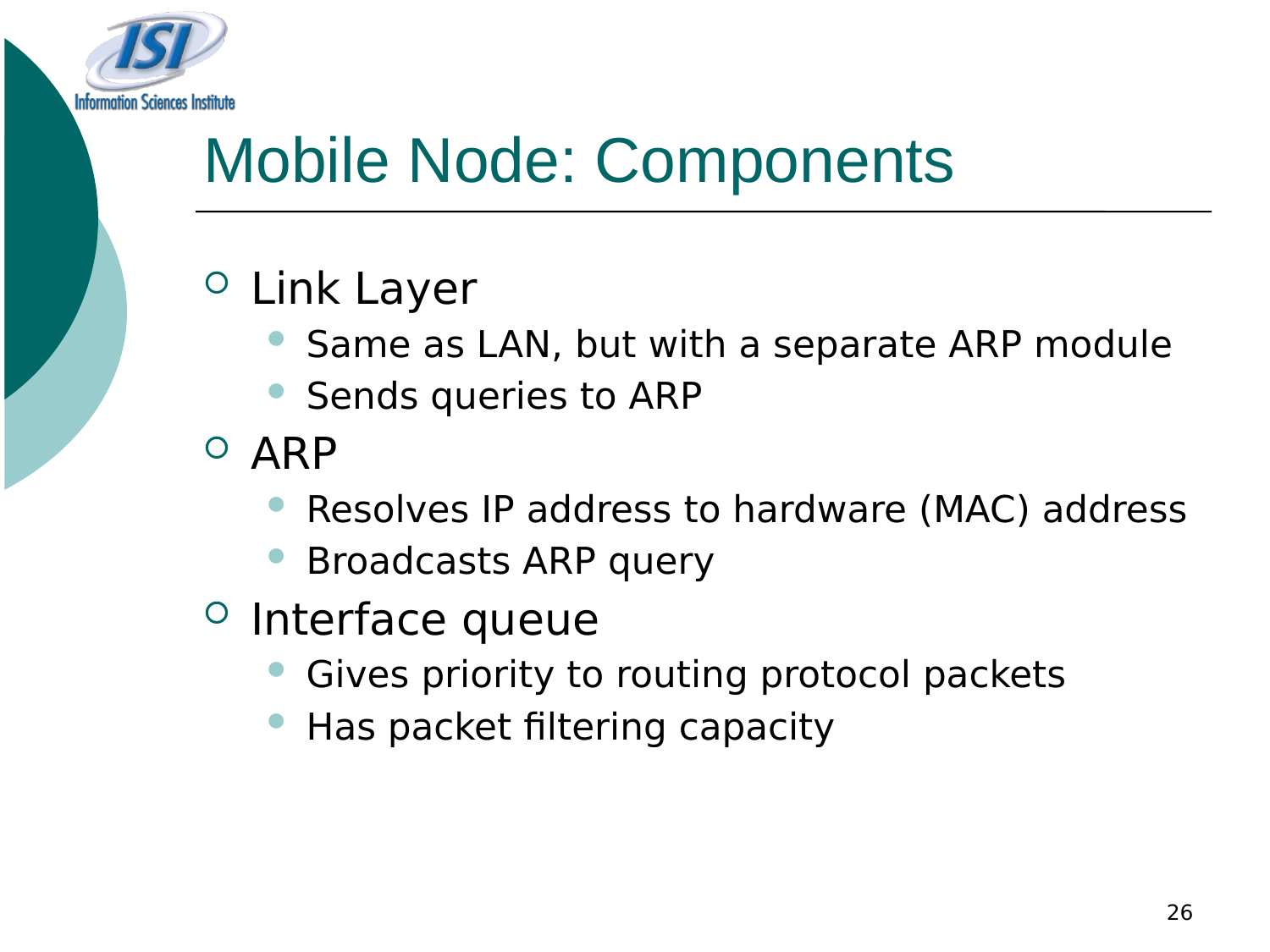

# Mobile Node: Components
Link Layer
Same as LAN, but with a separate ARP module
Sends queries to ARP
ARP
Resolves IP address to hardware (MAC) address
Broadcasts ARP query
Interface queue
Gives priority to routing protocol packets
Has packet filtering capacity
26